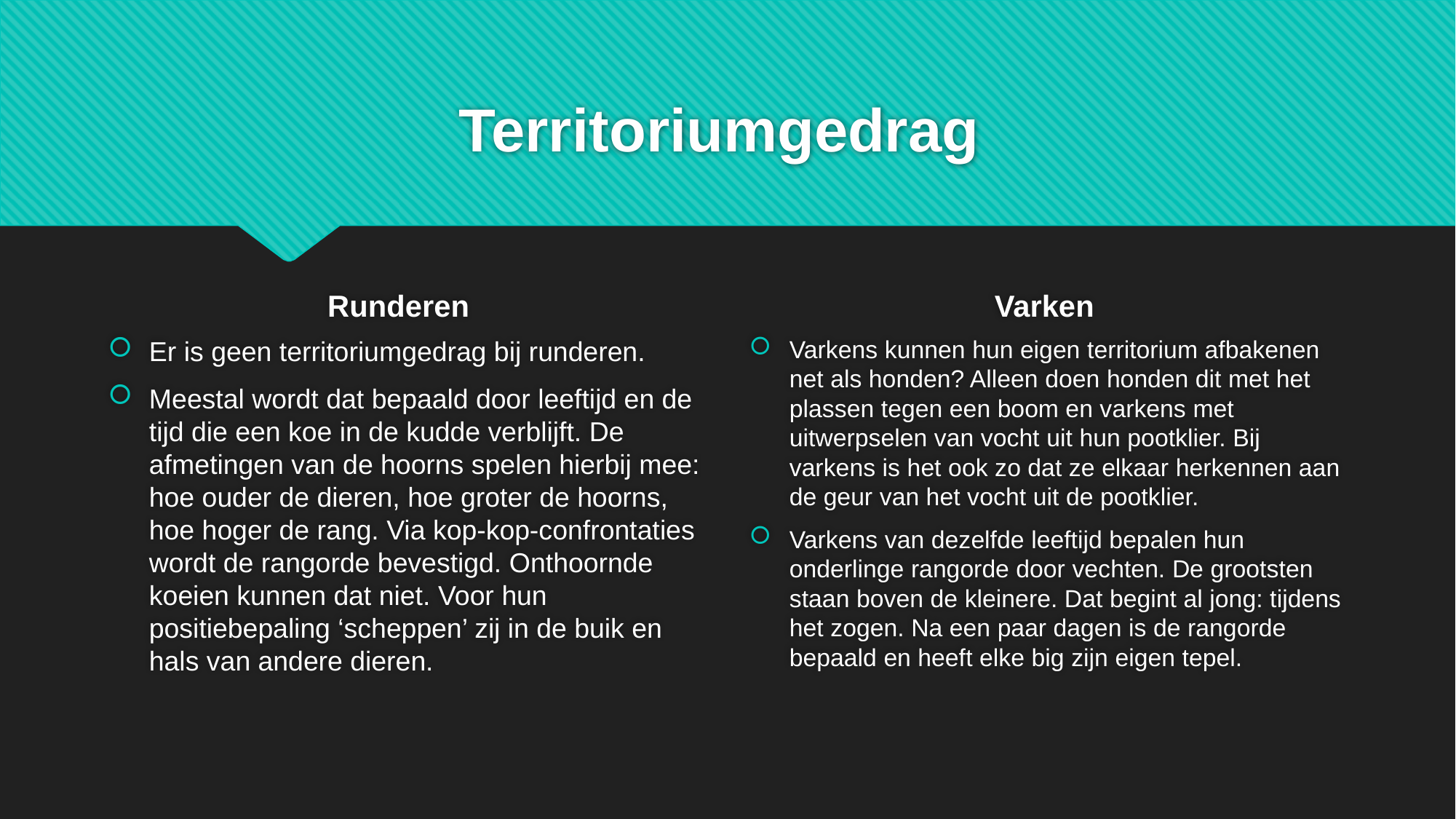

# Territoriumgedrag
Runderen
Varken
Er is geen territoriumgedrag bij runderen.
Meestal wordt dat bepaald door leeftijd en de tijd die een koe in de kudde verblijft. De afmetingen van de hoorns spelen hierbij mee: hoe ouder de dieren, hoe groter de hoorns, hoe hoger de rang. Via kop-kop-confrontaties wordt de rangorde bevestigd. Onthoornde koeien kunnen dat niet. Voor hun positiebepaling ‘scheppen’ zij in de buik en hals van andere dieren.
Varkens kunnen hun eigen territorium afbakenen net als honden? Alleen doen honden dit met het plassen tegen een boom en varkens met uitwerpselen van vocht uit hun pootklier. Bij varkens is het ook zo dat ze elkaar herkennen aan de geur van het vocht uit de pootklier.
Varkens van dezelfde leeftijd bepalen hun onderlinge rangorde door vechten. De grootsten staan boven de kleinere. Dat begint al jong: tijdens het zogen. Na een paar dagen is de rangorde bepaald en heeft elke big zijn eigen tepel.